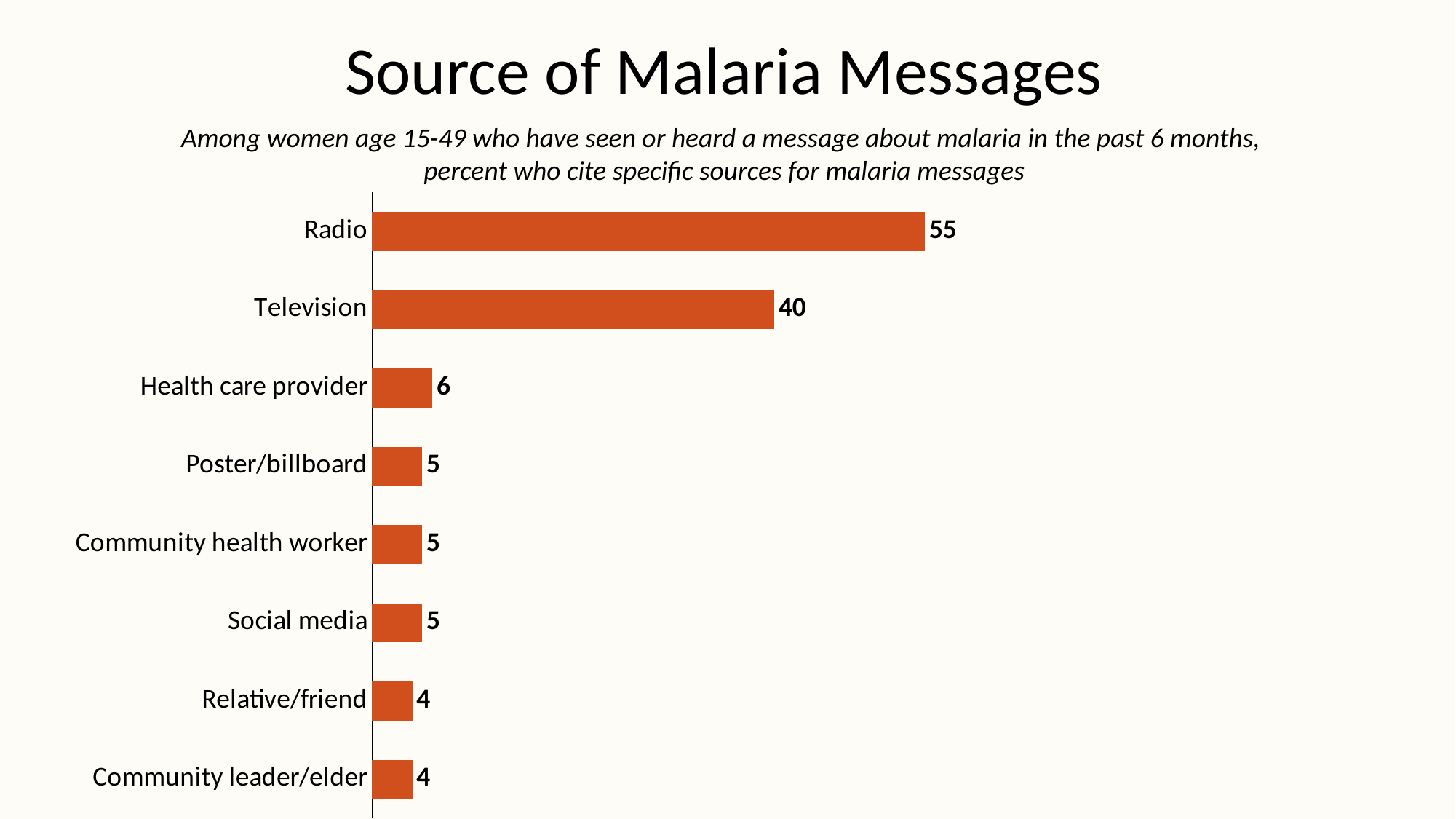

# Source of Malaria Messages
Among women age 15-49 who have seen or heard a message about malaria in the past 6 months,
percent who cite specific sources for malaria messages

### Chart

| Category | Series 1 |
|---|---|
| Community leader/elder | 4.0 |
| Relative/friend | 4.0 |
| Social media | 5.0 |
| Community health worker | 5.0 |
| Poster/billboard | 5.0 |
| Health care provider | 6.0 |
| Television | 40.0 |
| Radio | 55.0 |